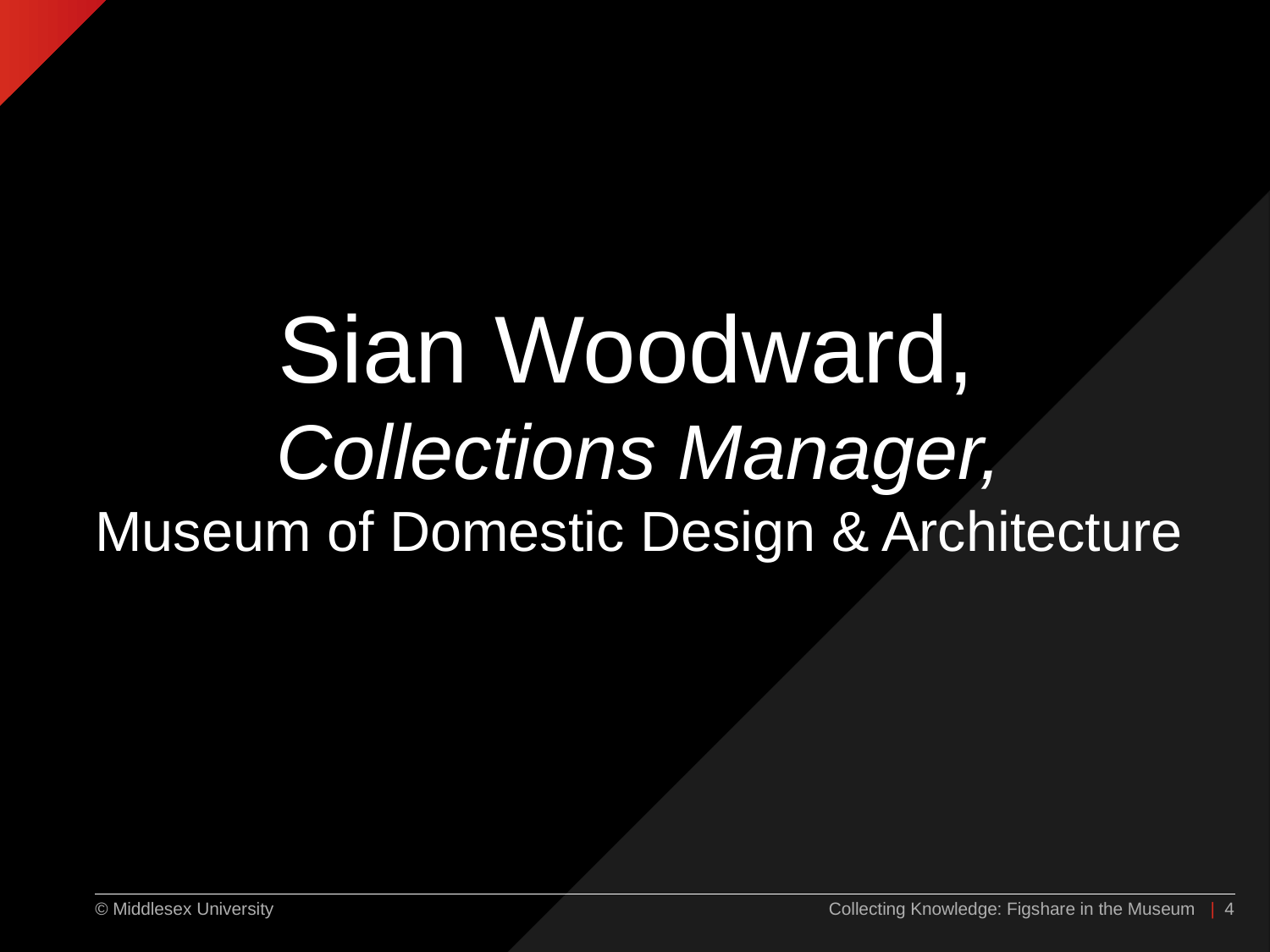

Sian Woodward,
Collections Manager,
Museum of Domestic Design & Architecture
Collecting Knowledge: Figshare in the Museum
|  4